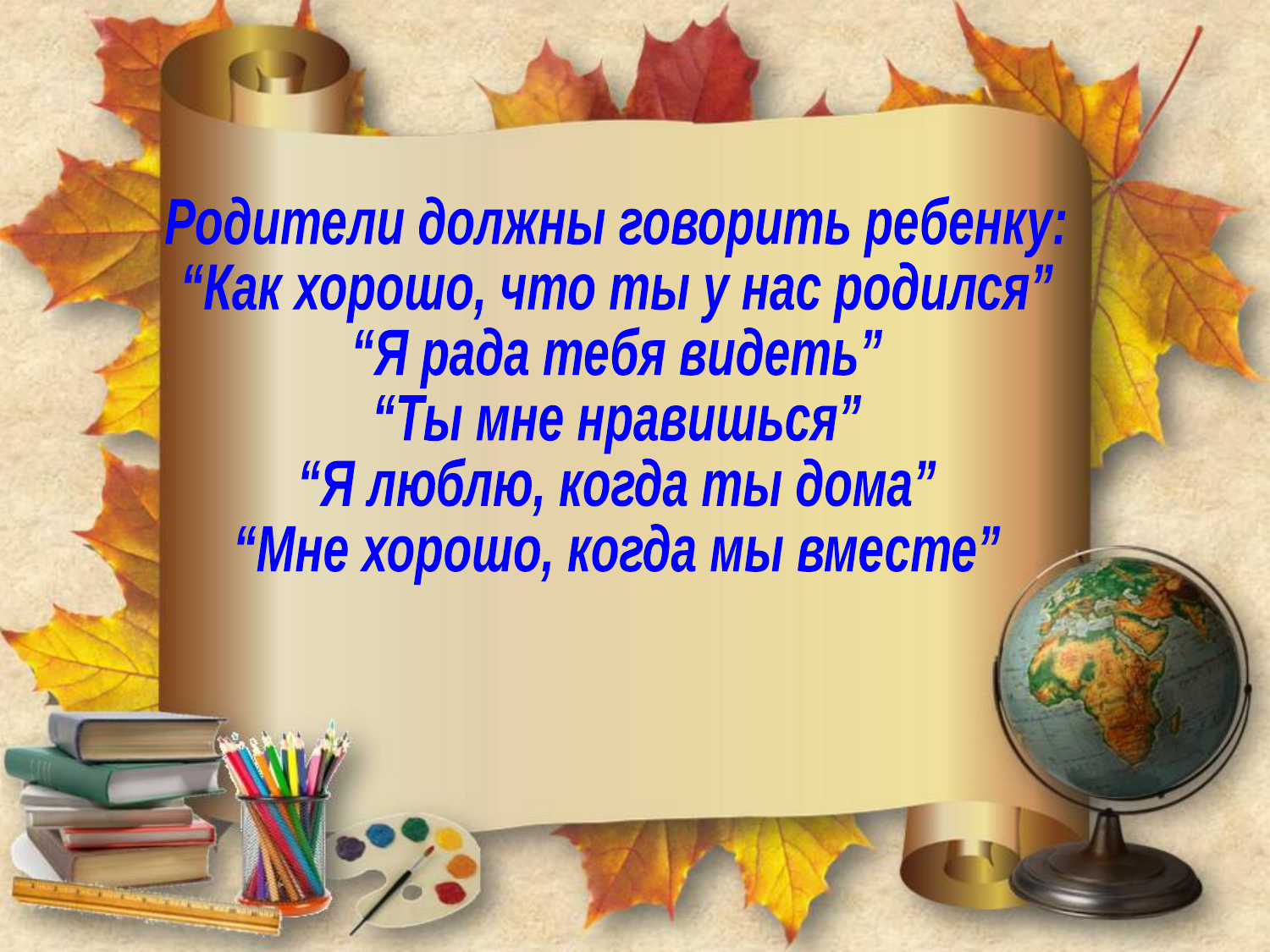

Родители должны говорить ребенку:
“Как хорошо, что ты у нас родился”
“Я рада тебя видеть”
“Ты мне нравишься”
“Я люблю, когда ты дома”
“Мне хорошо, когда мы вместе”